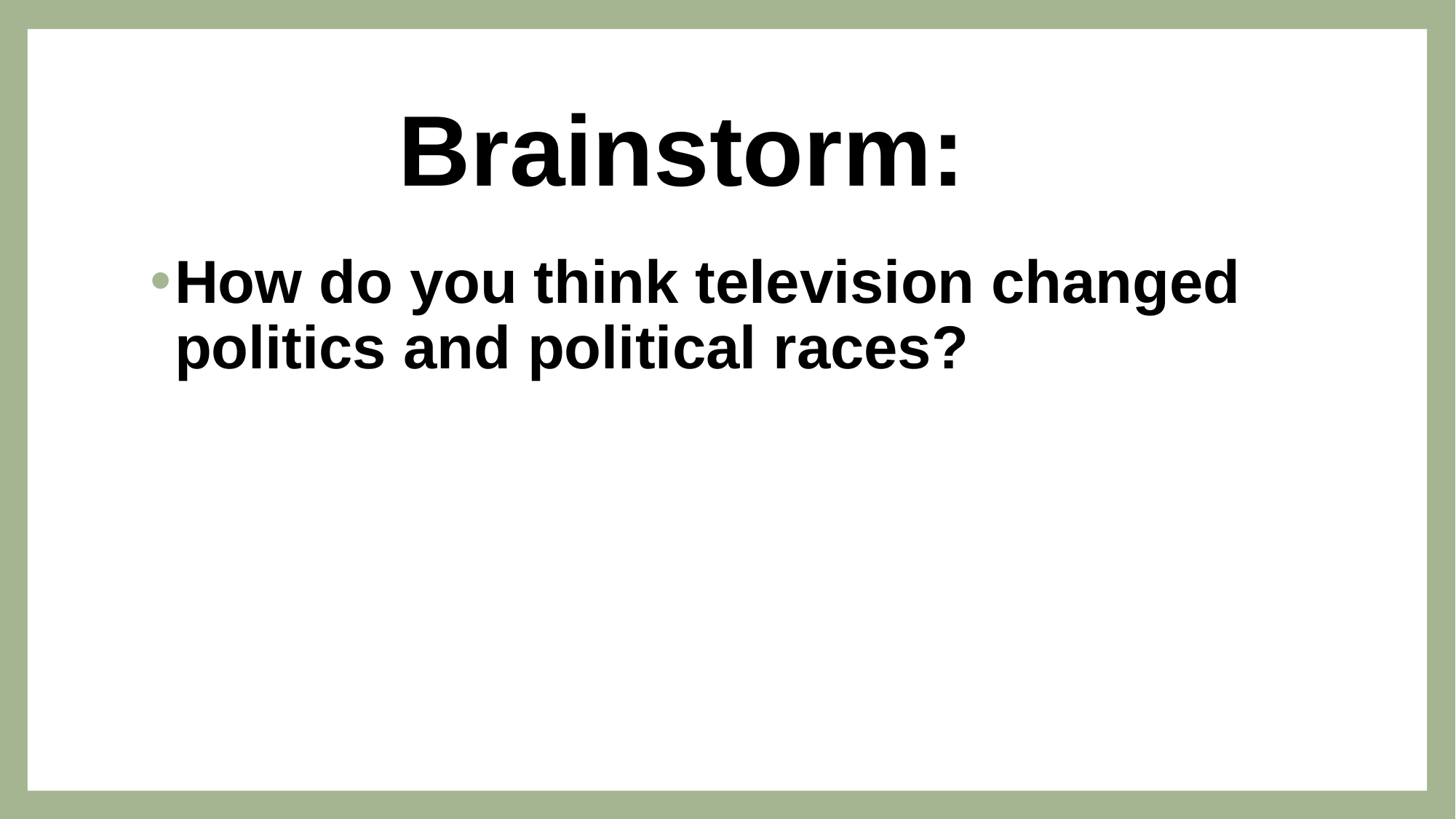

# Brainstorm:
How do you think television changed politics and political races?